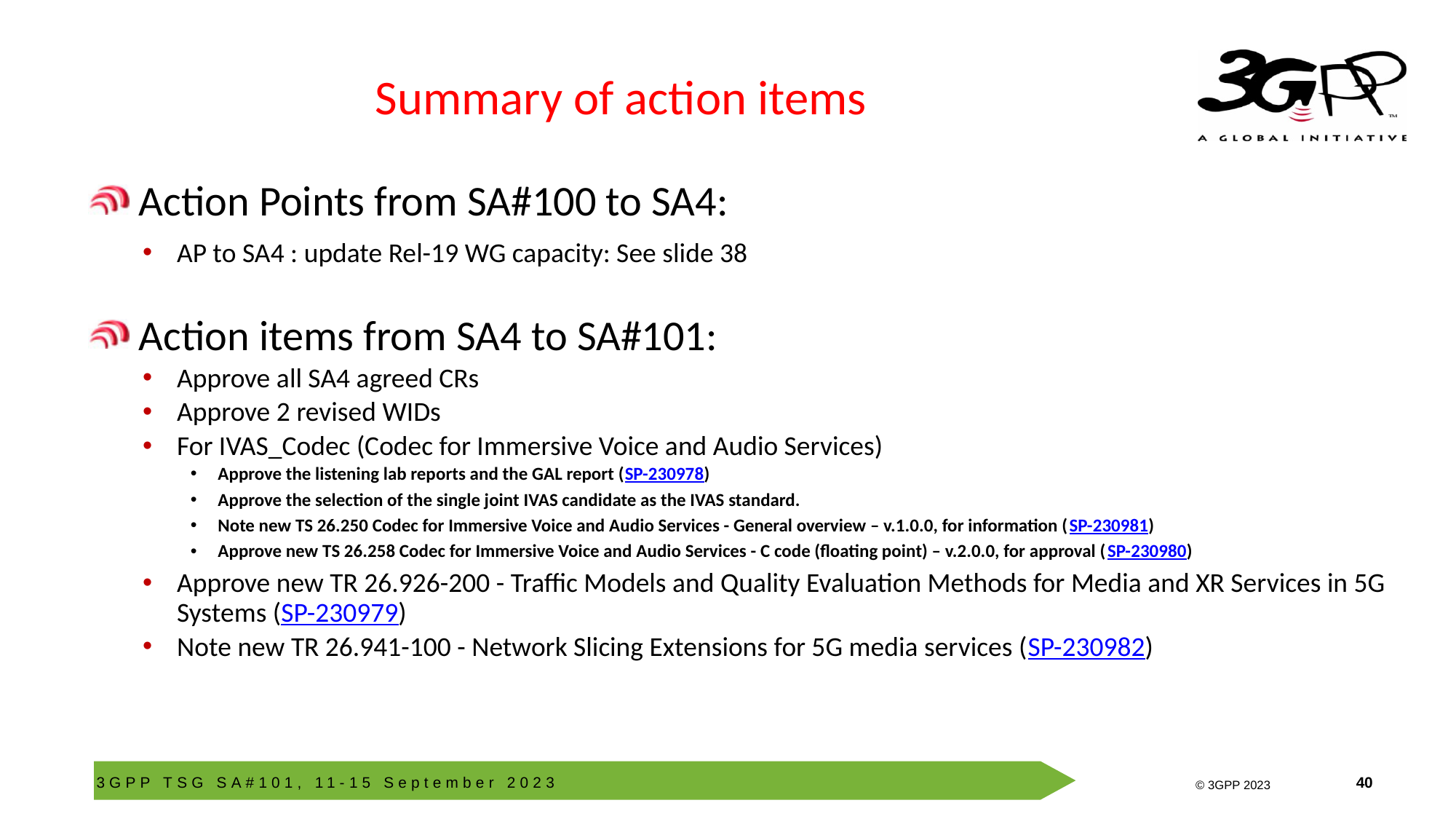

# Summary of action items
 Action Points from SA#100 to SA4:
AP to SA4 : update Rel-19 WG capacity: See slide 38
 Action items from SA4 to SA#101:
Approve all SA4 agreed CRs
Approve 2 revised WIDs
For IVAS_Codec (Codec for Immersive Voice and Audio Services)
Approve the listening lab reports and the GAL report (SP-230978)
Approve the selection of the single joint IVAS candidate as the IVAS standard.
Note new TS 26.250 Codec for Immersive Voice and Audio Services - General overview – v.1.0.0, for information (SP-230981)
Approve new TS 26.258 Codec for Immersive Voice and Audio Services - C code (floating point) – v.2.0.0, for approval (SP-230980)
Approve new TR 26.926-200 - Traffic Models and Quality Evaluation Methods for Media and XR Services in 5G Systems (SP-230979)
Note new TR 26.941-100 - Network Slicing Extensions for 5G media services (SP-230982)